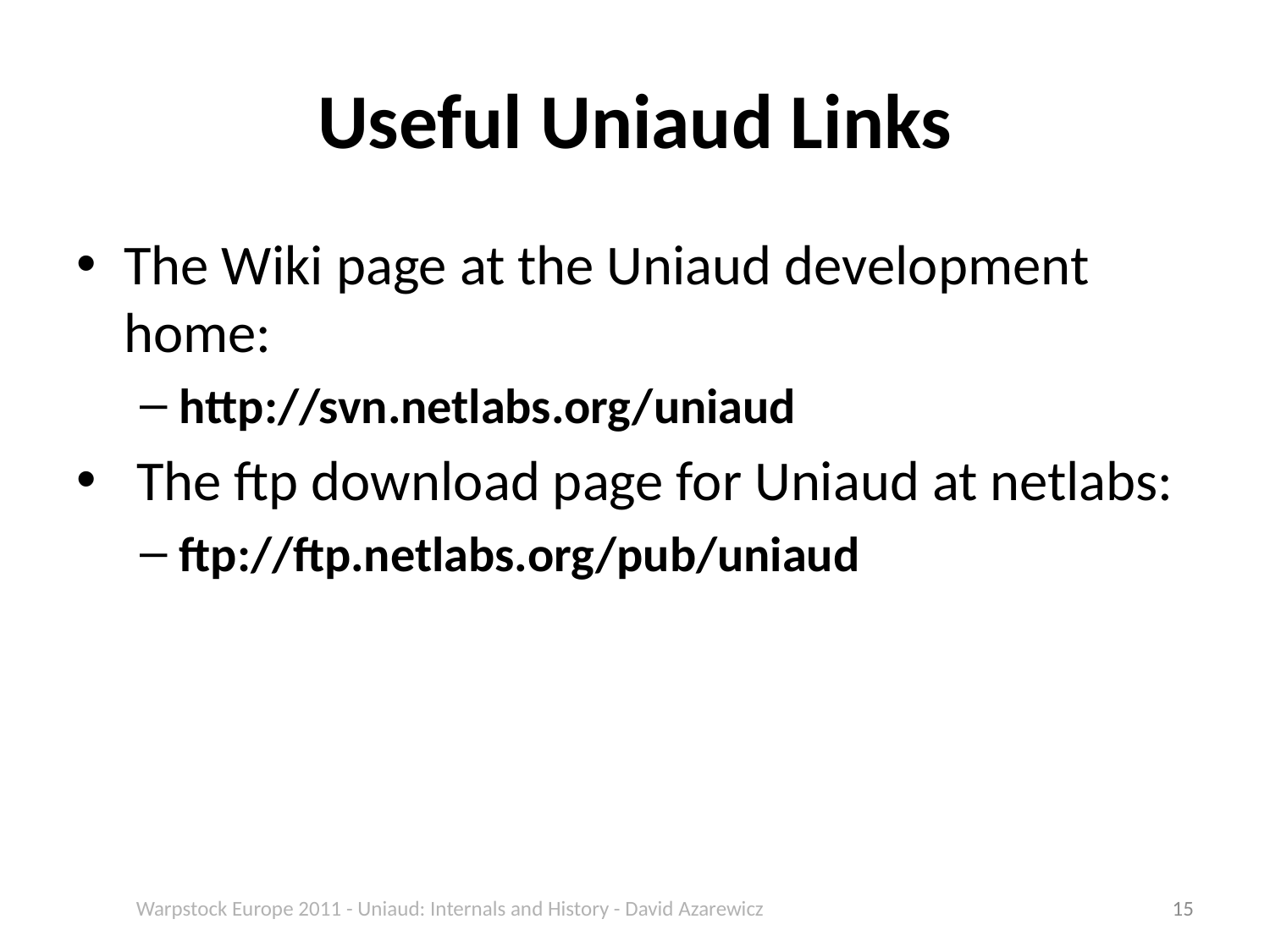

# Useful Uniaud Links
The Wiki page at the Uniaud development home:
http://svn.netlabs.org/uniaud
 The ftp download page for Uniaud at netlabs:
ftp://ftp.netlabs.org/pub/uniaud
Warpstock Europe 2011 - Uniaud: Internals and History - David Azarewicz
15